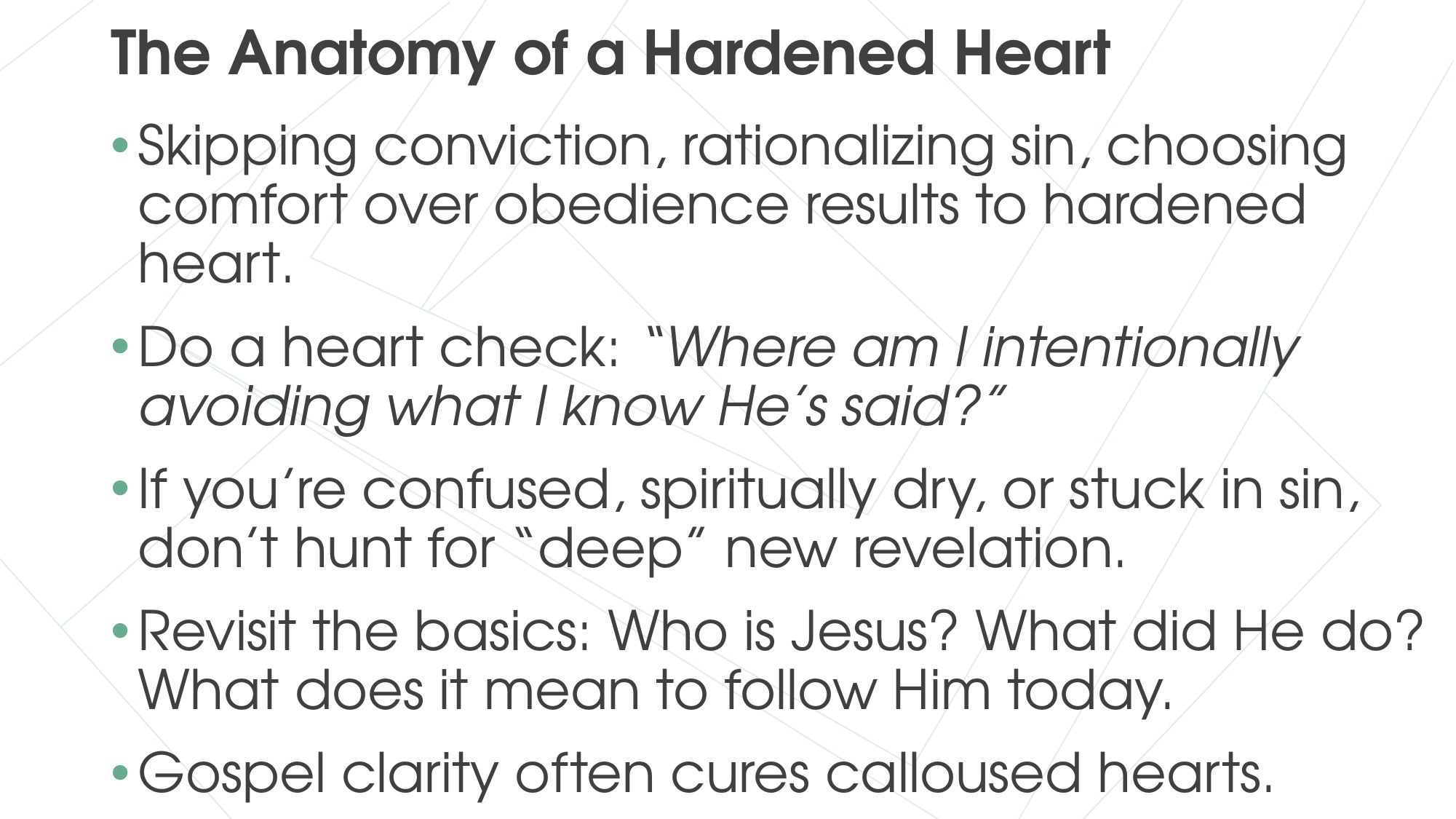

# The Anatomy of a Hardened Heart
Skipping conviction, rationalizing sin, choosing comfort over obedience results to hardened heart.
Do a heart check: “Where am I intentionally avoiding what I know He’s said?”
If you’re confused, spiritually dry, or stuck in sin, don’t hunt for “deep” new revelation.
Revisit the basics: Who is Jesus? What did He do? What does it mean to follow Him today.
Gospel clarity often cures calloused hearts.